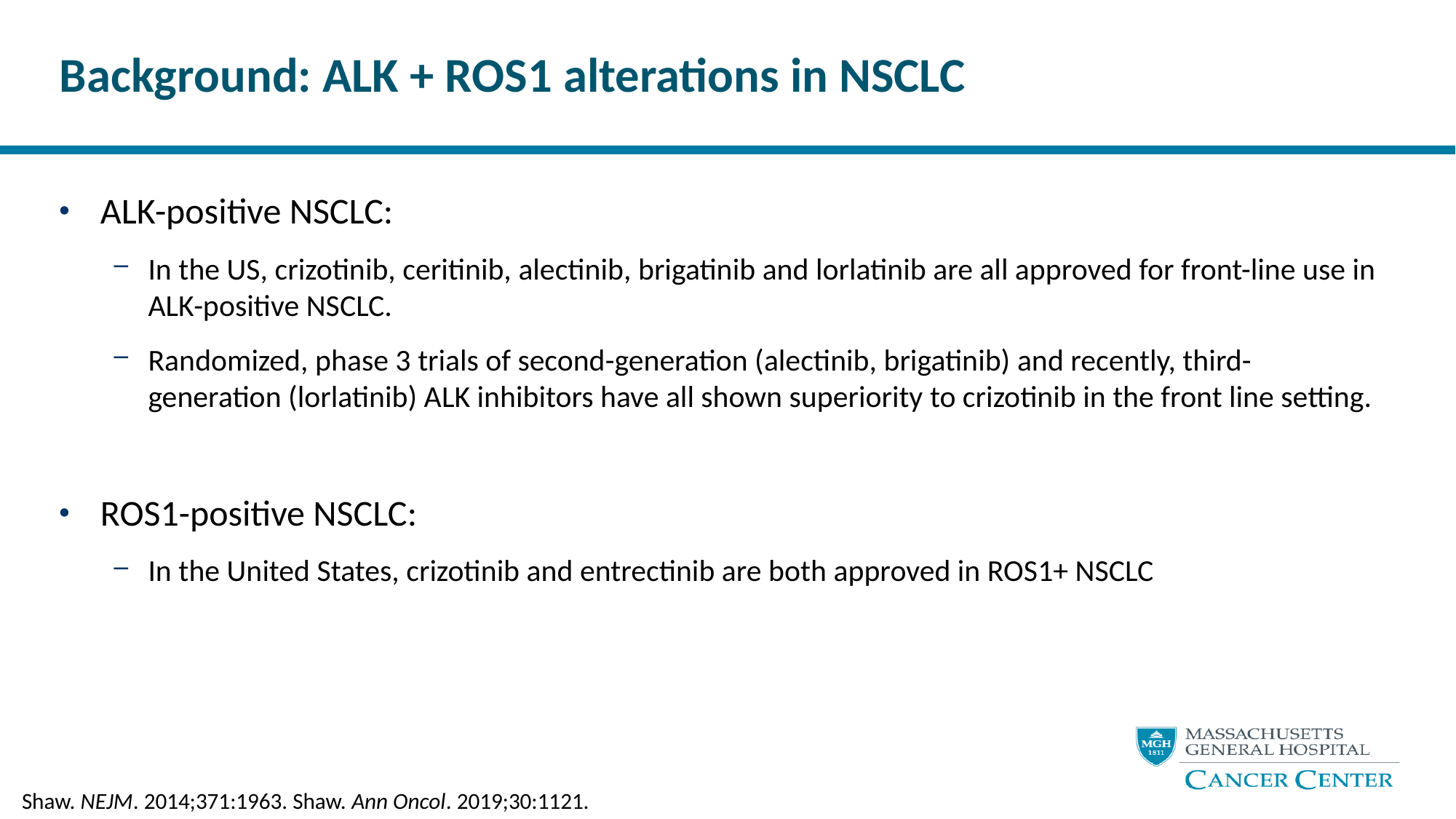

# Background: ALK + ROS1 alterations in NSCLC
ALK-positive NSCLC:
In the US, crizotinib, ceritinib, alectinib, brigatinib and lorlatinib are all approved for front-line use in ALK-positive NSCLC.
Randomized, phase 3 trials of second-generation (alectinib, brigatinib) and recently, third-generation (lorlatinib) ALK inhibitors have all shown superiority to crizotinib in the front line setting.

ROS1-positive NSCLC:
In the United States, crizotinib and entrectinib are both approved in ROS1+ NSCLC

Shaw. NEJM. 2014;371:1963. Shaw. Ann Oncol. 2019;30:1121.